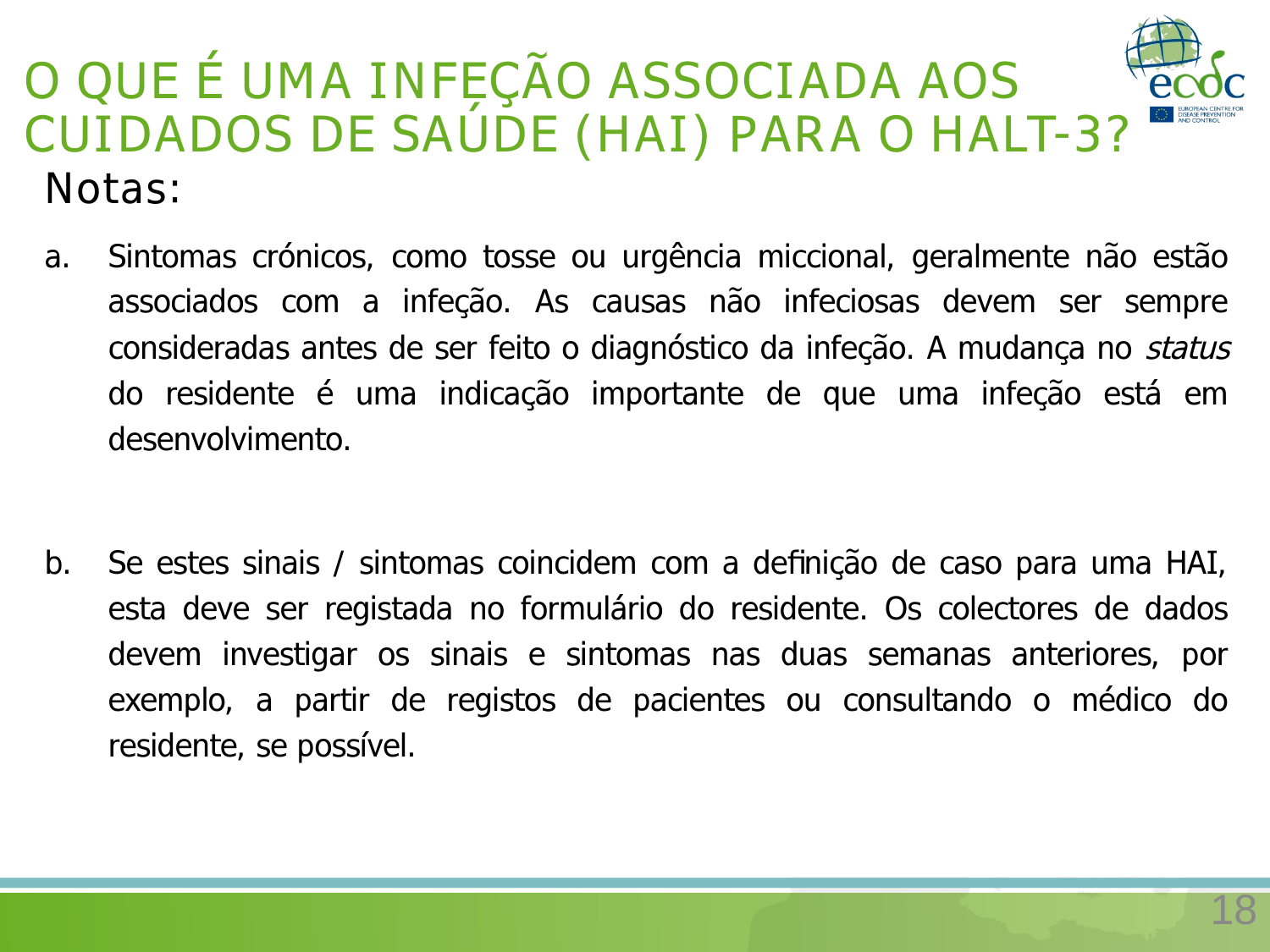

# O QUE É UMA INFEÇÃO ASSOCIADA AOS CUIDADOS DE SAÚDE (HAI) PARA O HALT-3?
Notas:
Sintomas crónicos, como tosse ou urgência miccional, geralmente não estão associados com a infeção. As causas não infeciosas devem ser sempre consideradas antes de ser feito o diagnóstico da infeção. A mudança no status do residente é uma indicação importante de que uma infeção está em desenvolvimento.

Se estes sinais / sintomas coincidem com a definição de caso para uma HAI, esta deve ser registada no formulário do residente. Os colectores de dados devem investigar os sinais e sintomas nas duas semanas anteriores, por exemplo, a partir de registos de pacientes ou consultando o médico do residente, se possível.
18